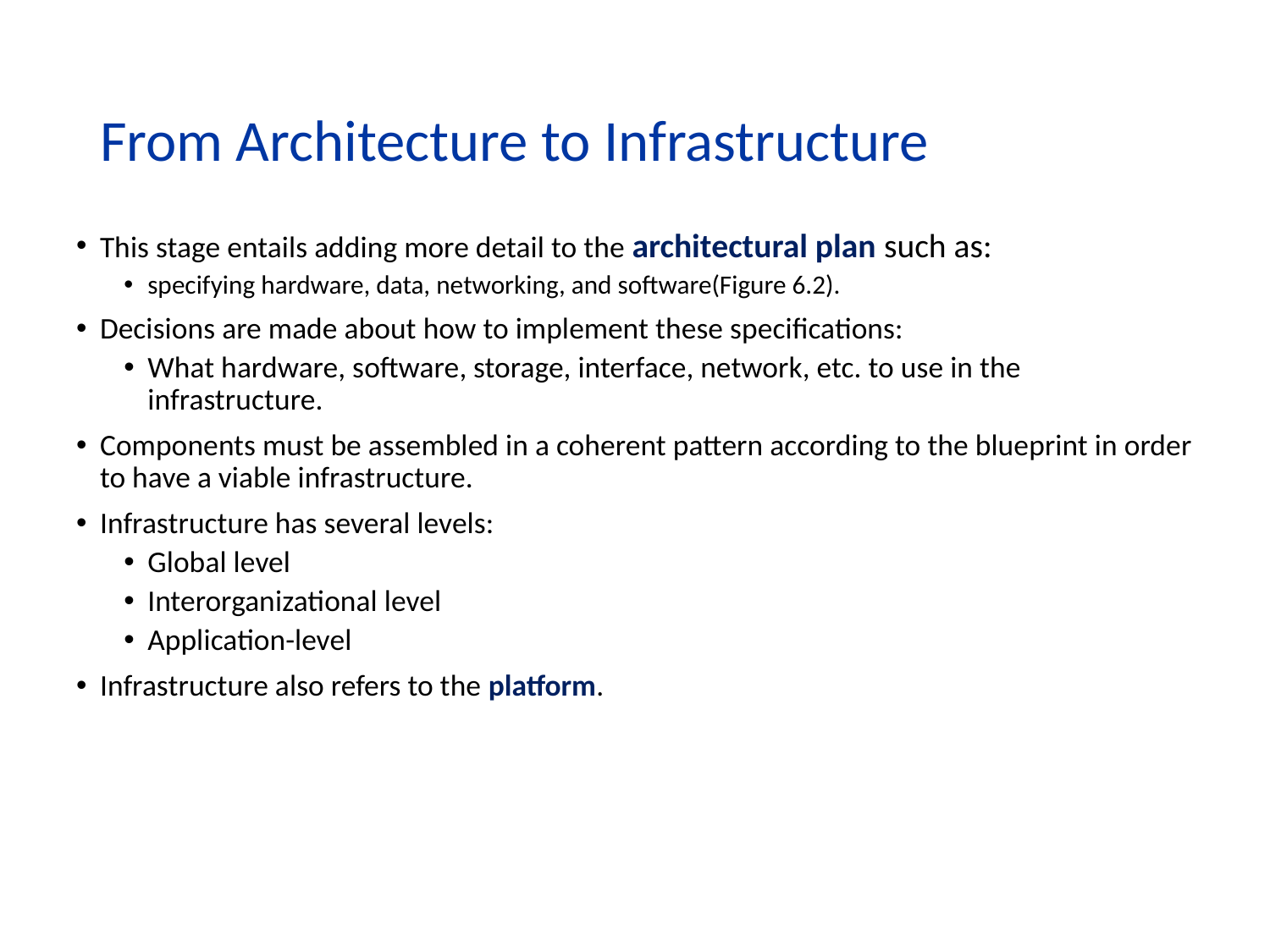

# From Architecture to Infrastructure
This stage entails adding more detail to the architectural plan such as:
specifying hardware, data, networking, and software(Figure 6.2).
Decisions are made about how to implement these specifications:
What hardware, software, storage, interface, network, etc. to use in the infrastructure.
Components must be assembled in a coherent pattern according to the blueprint in order to have a viable infrastructure.
Infrastructure has several levels:
Global level
Interorganizational level
Application-level
Infrastructure also refers to the platform.